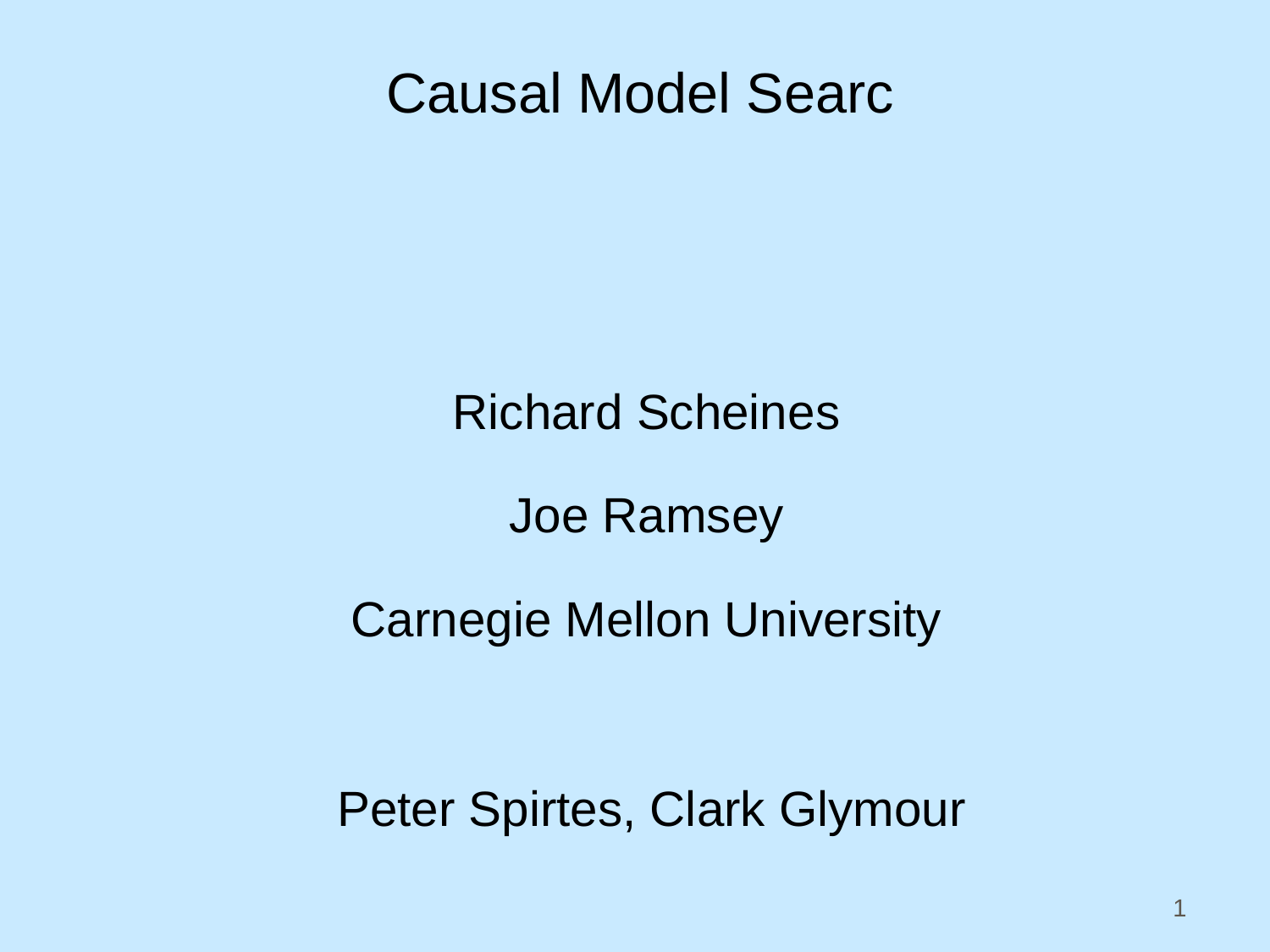

Causal Model Searc
Richard Scheines
Joe Ramsey
Carnegie Mellon University
Peter Spirtes, Clark Glymour
1